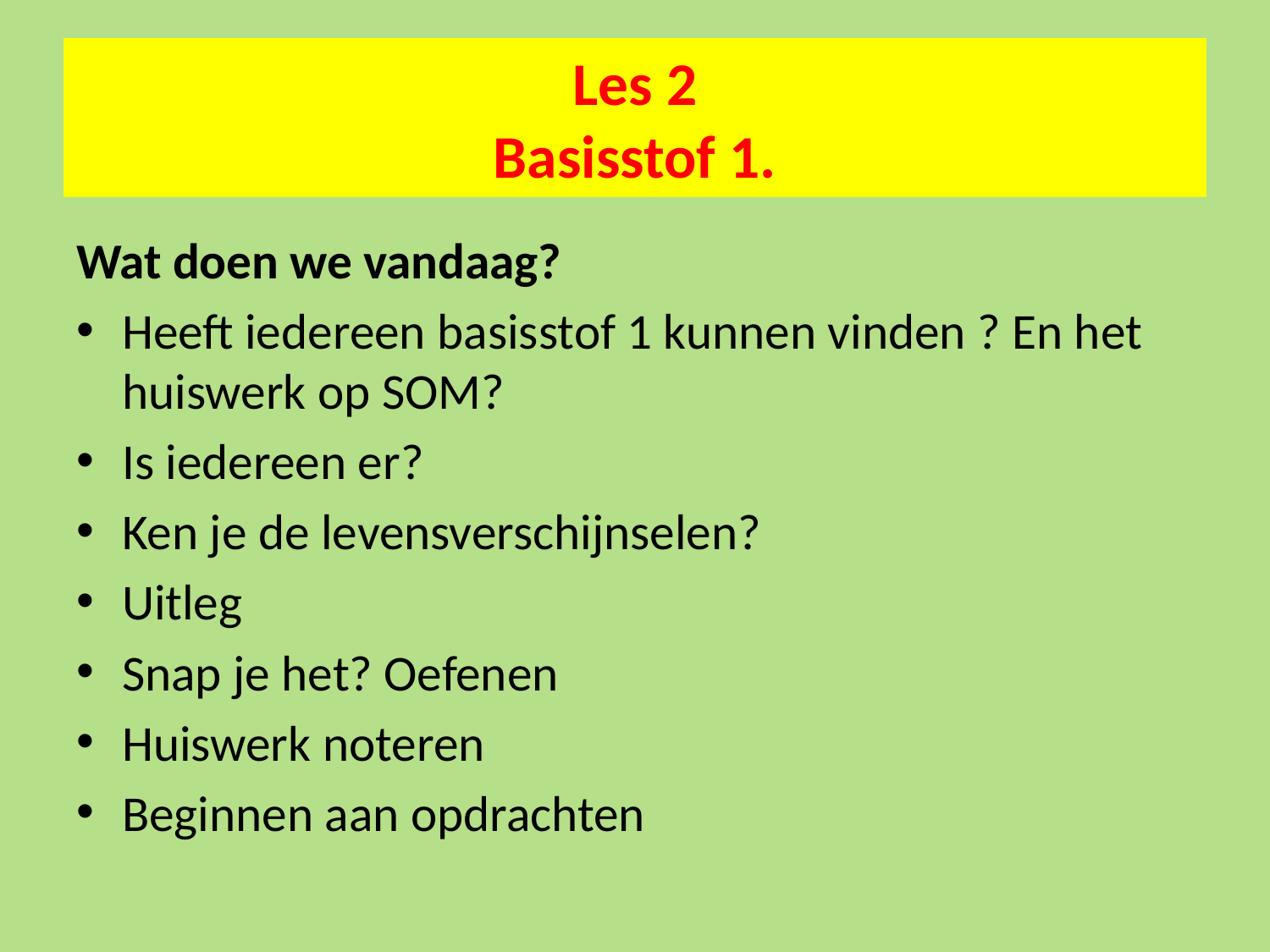

# Les 2 Basisstof 1.
Wat doen we vandaag?
Heeft iedereen basisstof 1 kunnen vinden ? En het huiswerk op SOM?
Is iedereen er?
Ken je de levensverschijnselen?
Uitleg
Snap je het? Oefenen
Huiswerk noteren
Beginnen aan opdrachten